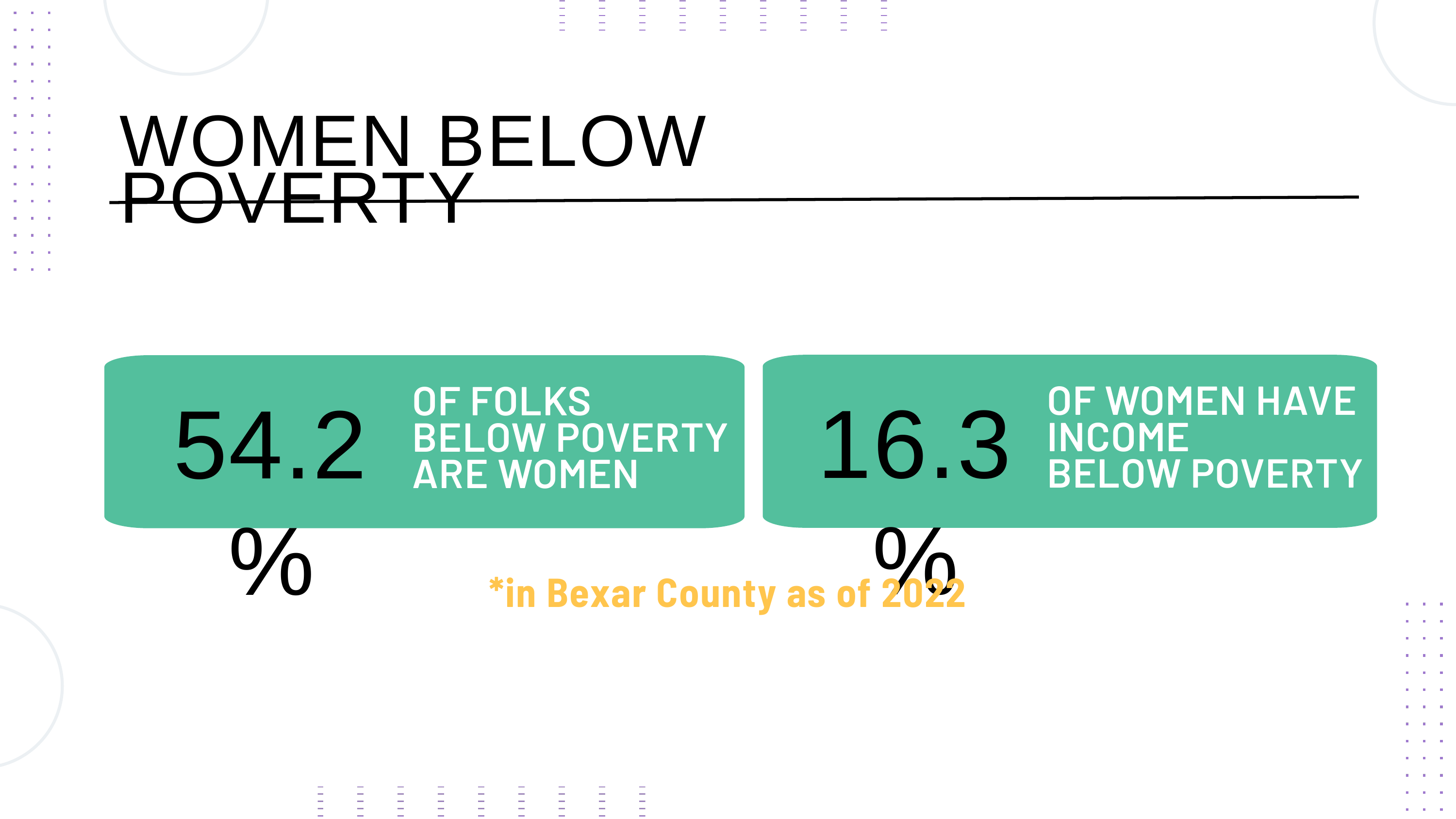

WOMEN BELOW POVERTY

16.3%
54.2%
OF WOMEN HAVE INCOME
BELOW POVERTY
OF FOLKS
BELOW POVERTY ARE WOMEN
*in Bexar County as of 2022